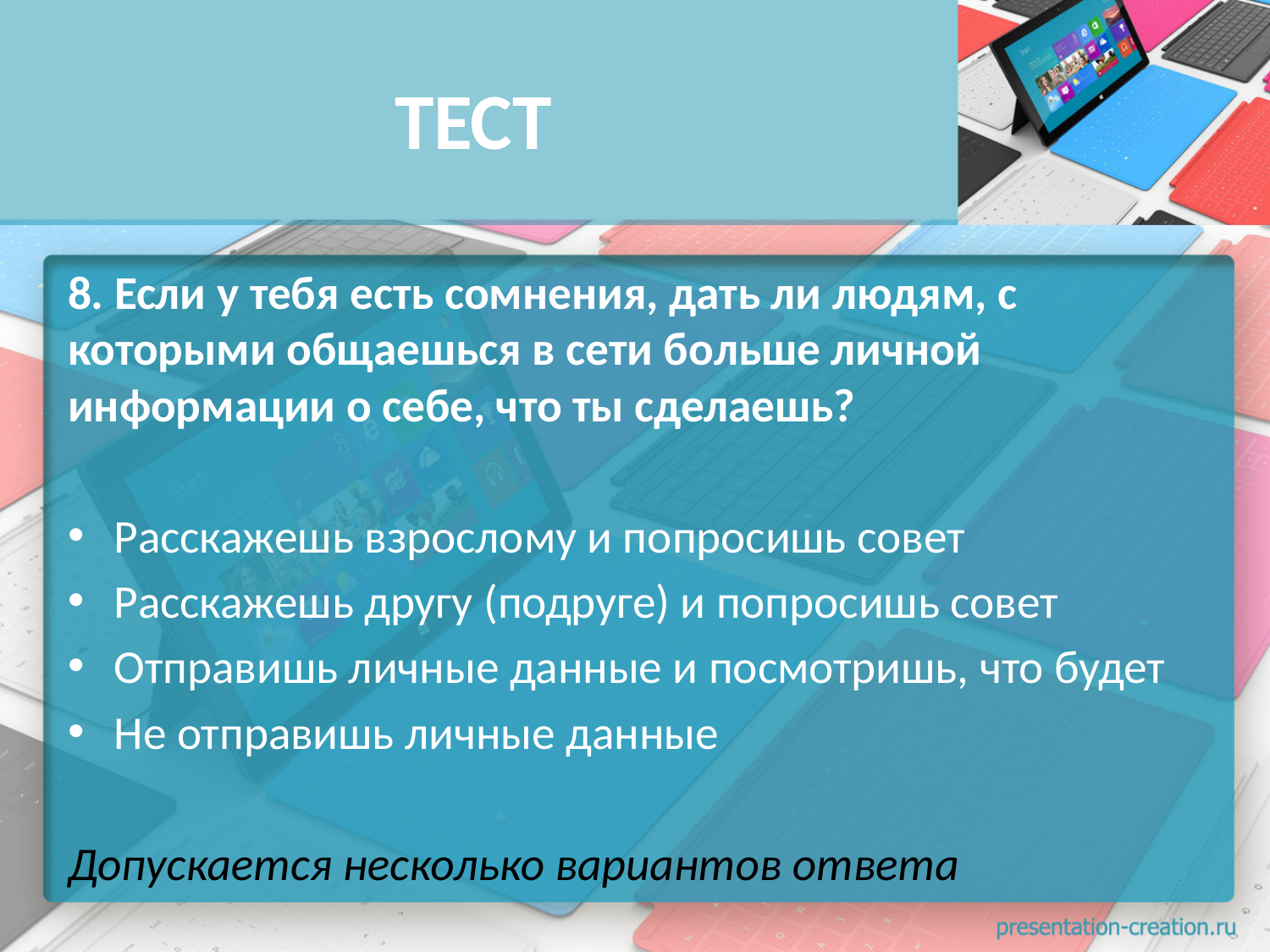

# ТЕСТ
8. Если у тебя есть сомнения, дать ли людям, с которыми общаешься в сети больше личной информации о себе, что ты сделаешь?

Расскажешь взрослому и попросишь совет
Расскажешь другу (подруге) и попросишь совет
Отправишь личные данные и посмотришь, что будет
Не отправишь личные данные

Допускается несколько вариантов ответа